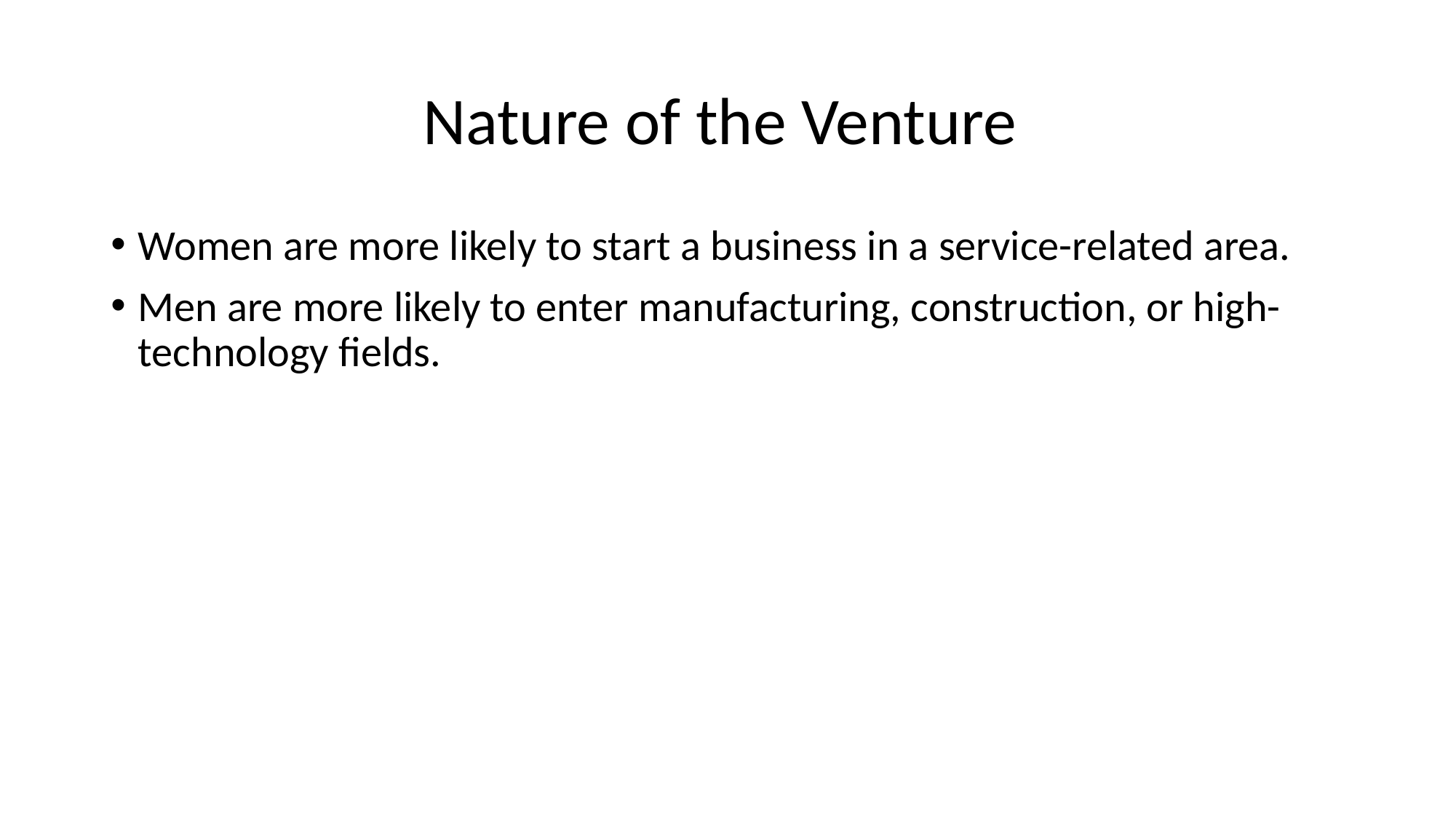

# Nature of the Venture
Women are more likely to start a business in a service-related area.
Men are more likely to enter manufacturing, construction, or high-technology fields.